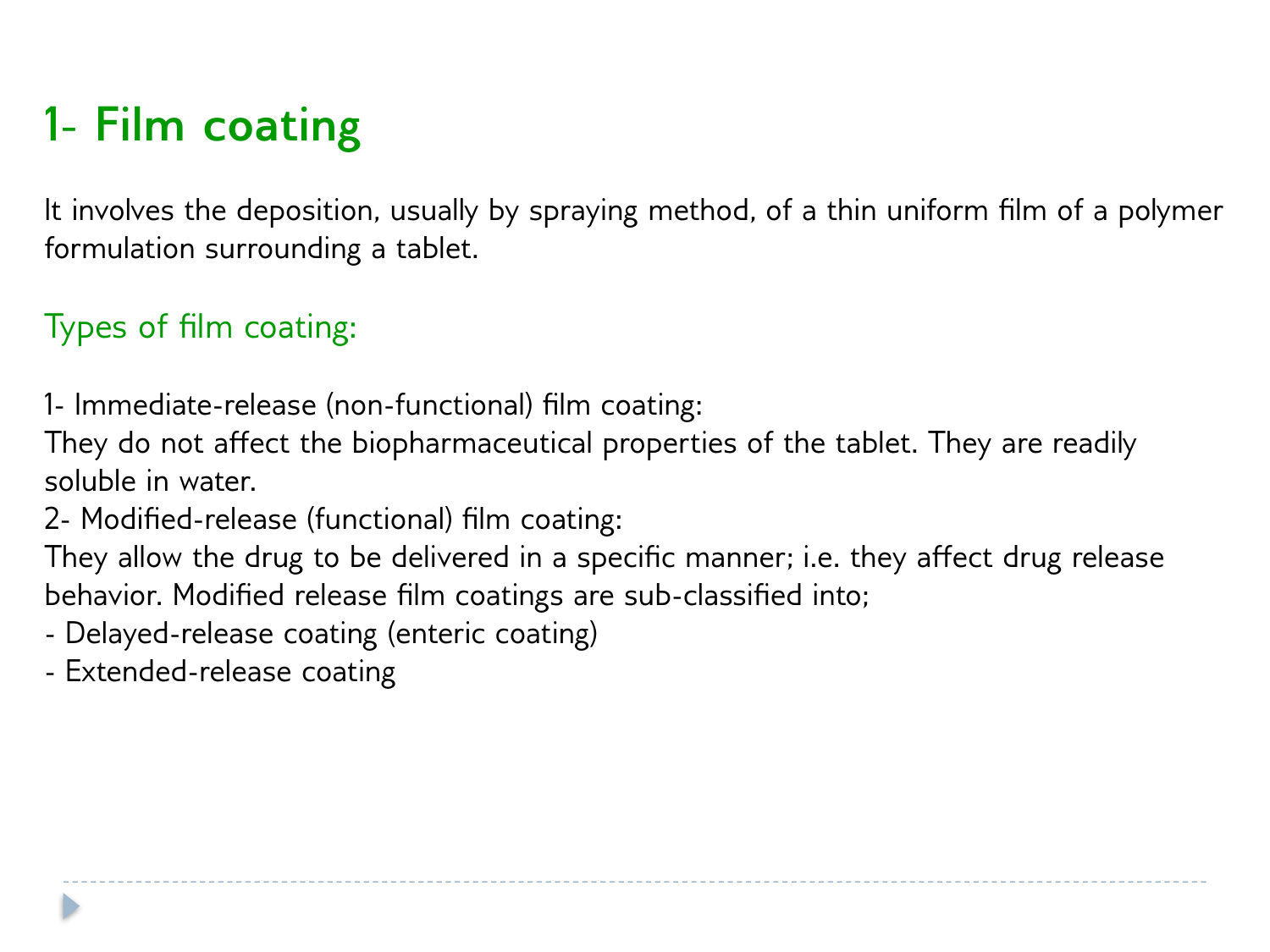

1- Film coating

It involves the deposition, usually by spraying method, of a thin uniform film of a polymer formulation surrounding a tablet.

Types of film coating:

1- Immediate-release (non-functional) film coating:
They do not affect the biopharmaceutical properties of the tablet. They are readily soluble in water.
2- Modified-release (functional) film coating:
They allow the drug to be delivered in a specific manner; i.e. they affect drug release behavior. Modified release film coatings are sub-classified into;
- Delayed-release coating (enteric coating)
- Extended-release coating